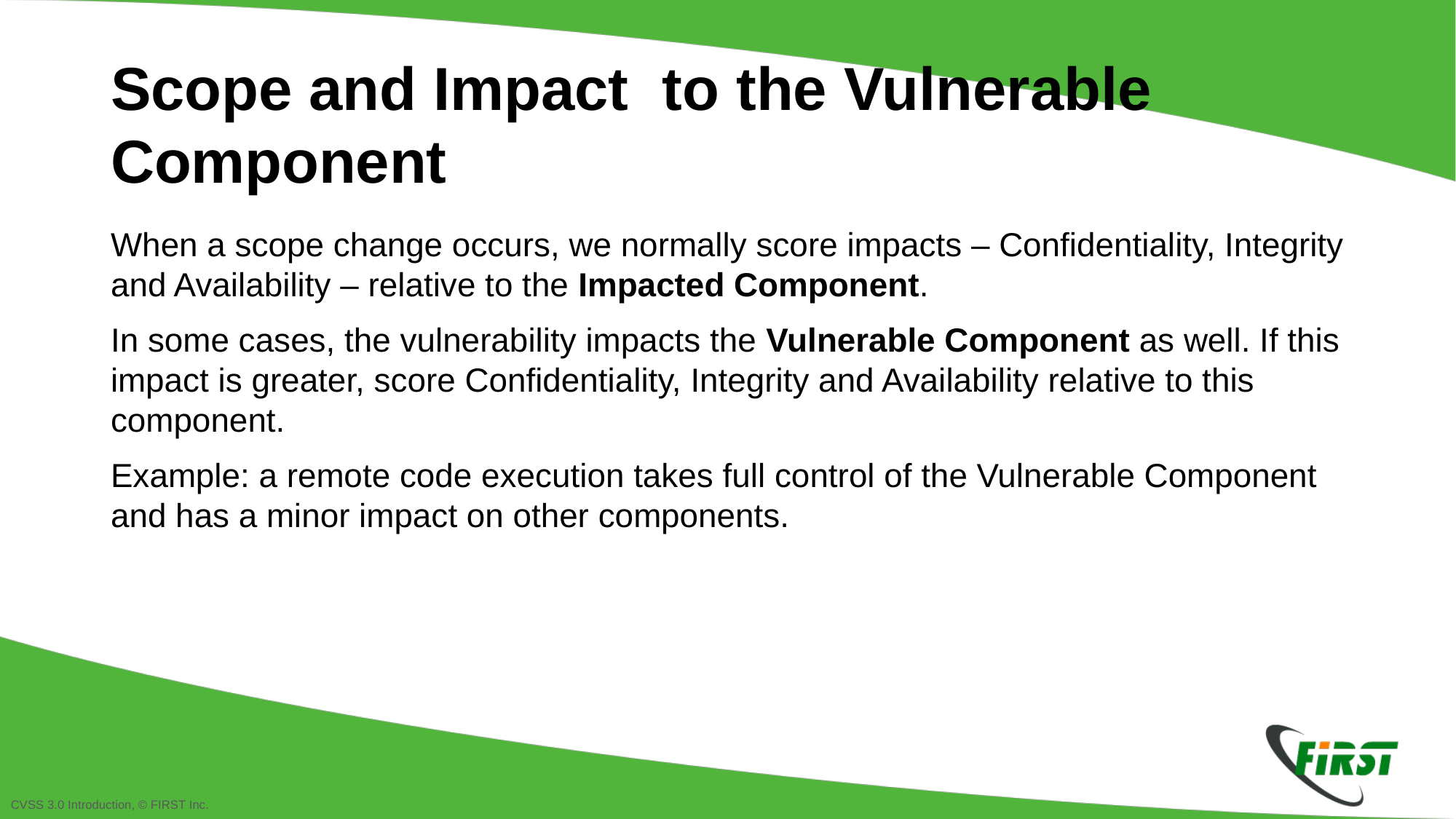

Scope and Impact  to the Vulnerable Component
When a scope change occurs, we normally score impacts – Confidentiality, Integrity and Availability – relative to the Impacted Component.
In some cases, the vulnerability impacts the Vulnerable Component as well. If this impact is greater, score Confidentiality, Integrity and Availability relative to this component.
Example: a remote code execution takes full control of the Vulnerable Component and has a minor impact on other components.